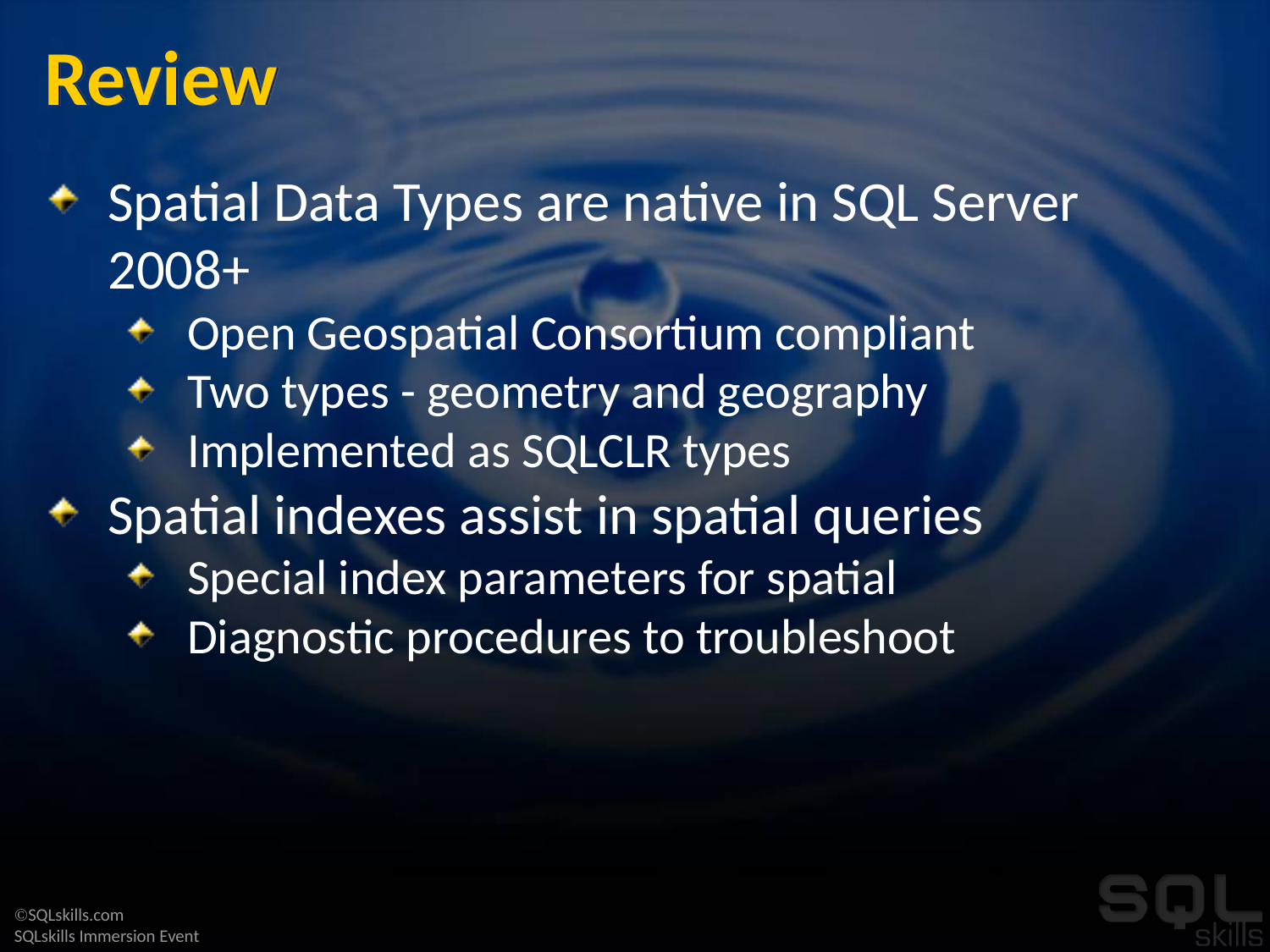

# Review
Spatial Data Types are native in SQL Server 2008+
Open Geospatial Consortium compliant
Two types - geometry and geography
Implemented as SQLCLR types
Spatial indexes assist in spatial queries
Special index parameters for spatial
Diagnostic procedures to troubleshoot